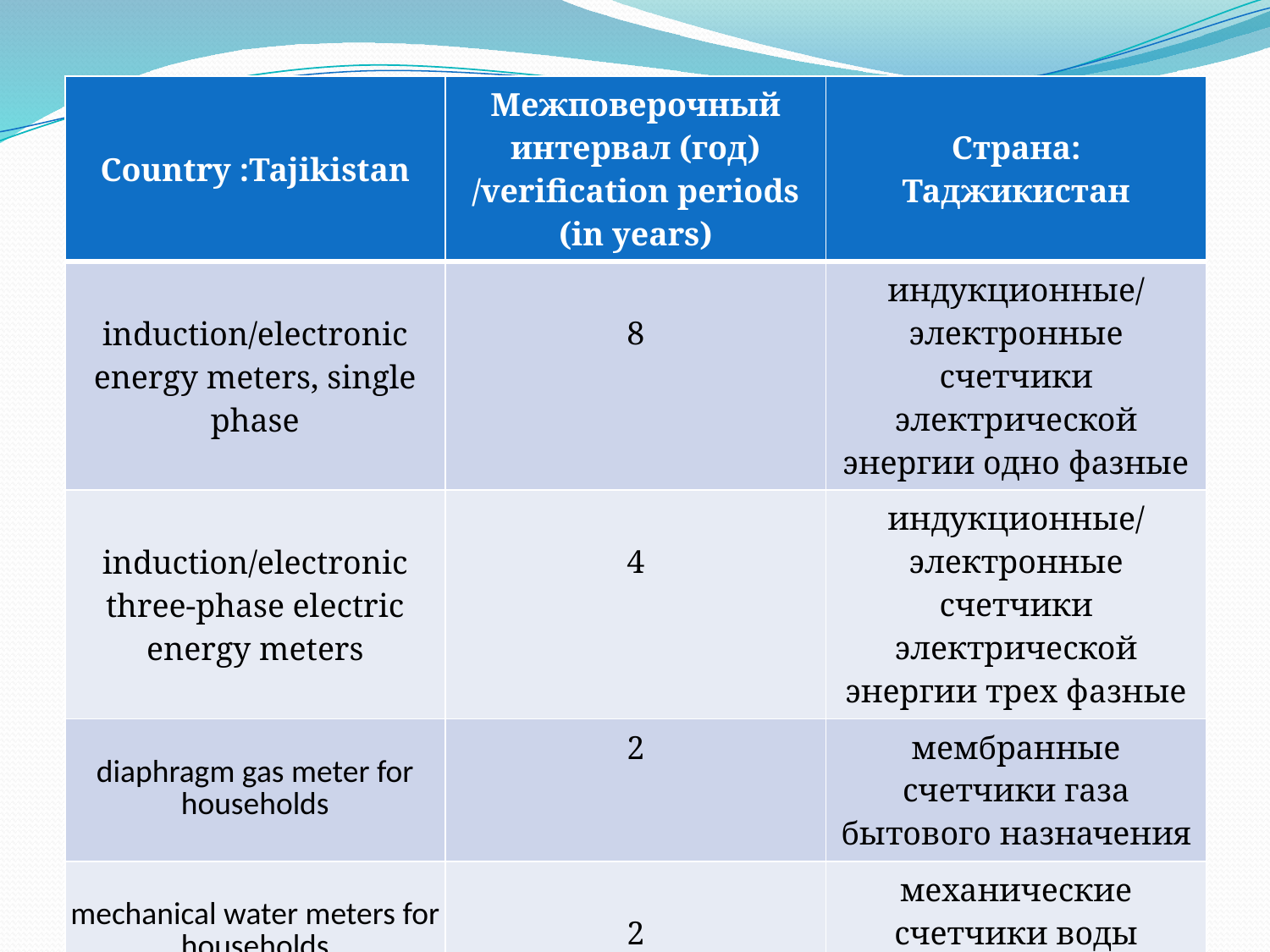

| Country :Tajikistan | Межповерочный интервал (год) /verification periods (in years) | Страна: Таджикистан |
| --- | --- | --- |
| induction/electronic energy meters, single phase | 8 | индукционные/электронные счетчики электрической энергии одно фазные |
| induction/electronic three-phase electric energy meters | 4 | индукционные/электронные счетчики электрической энергии трех фазные |
| diaphragm gas meter for households | 2 | мембранные счетчики газа бытового назначения |
| mechanical water meters for households | 2 | механические счетчики воды бытового назначения |
| heat meters | 2 | теплосчетчики |